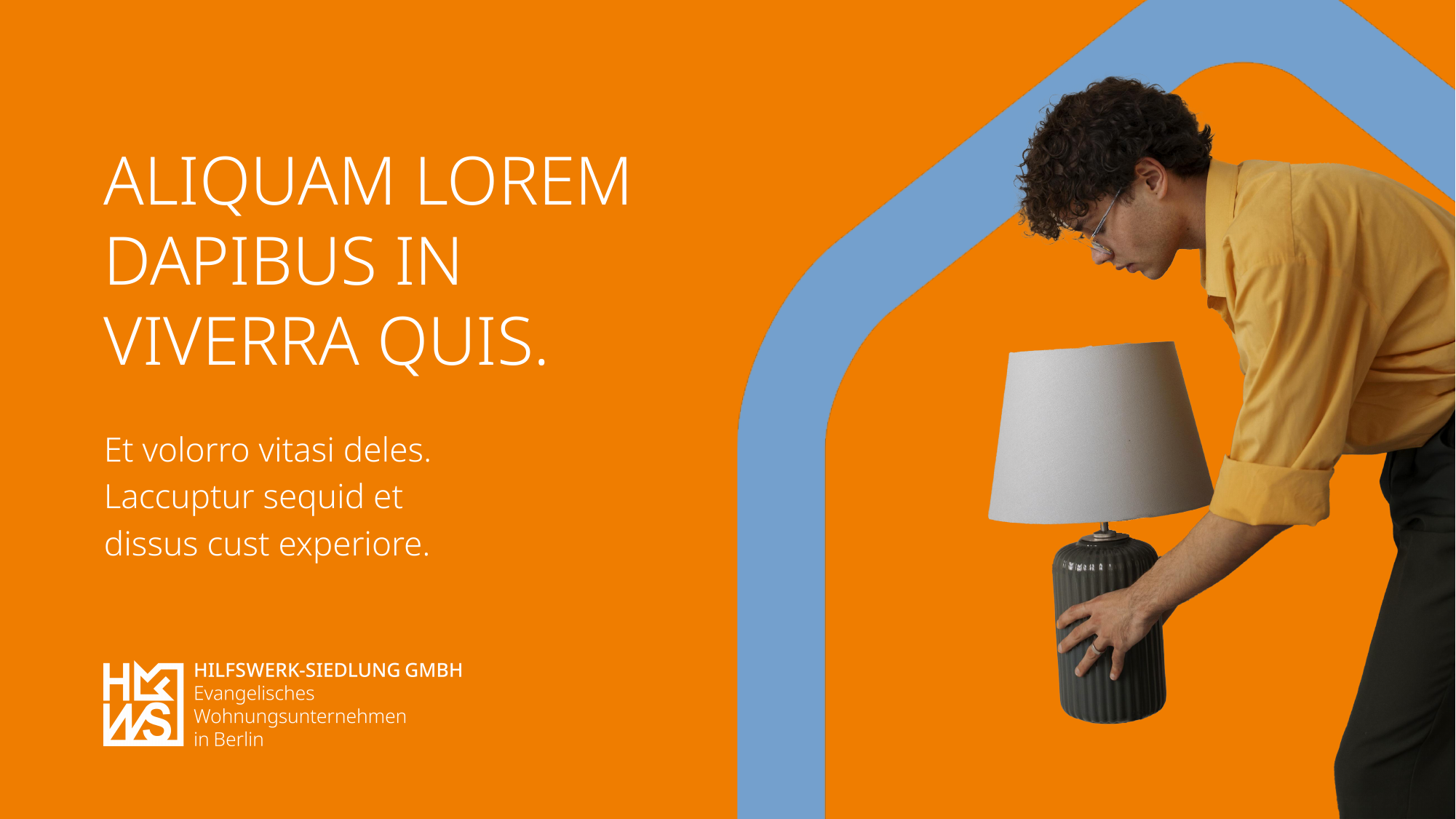

# Aliquam lorem dapibus in viverra quis.
Et volorro vitasi deles.
Laccuptur sequid et
dissus cust experiore.